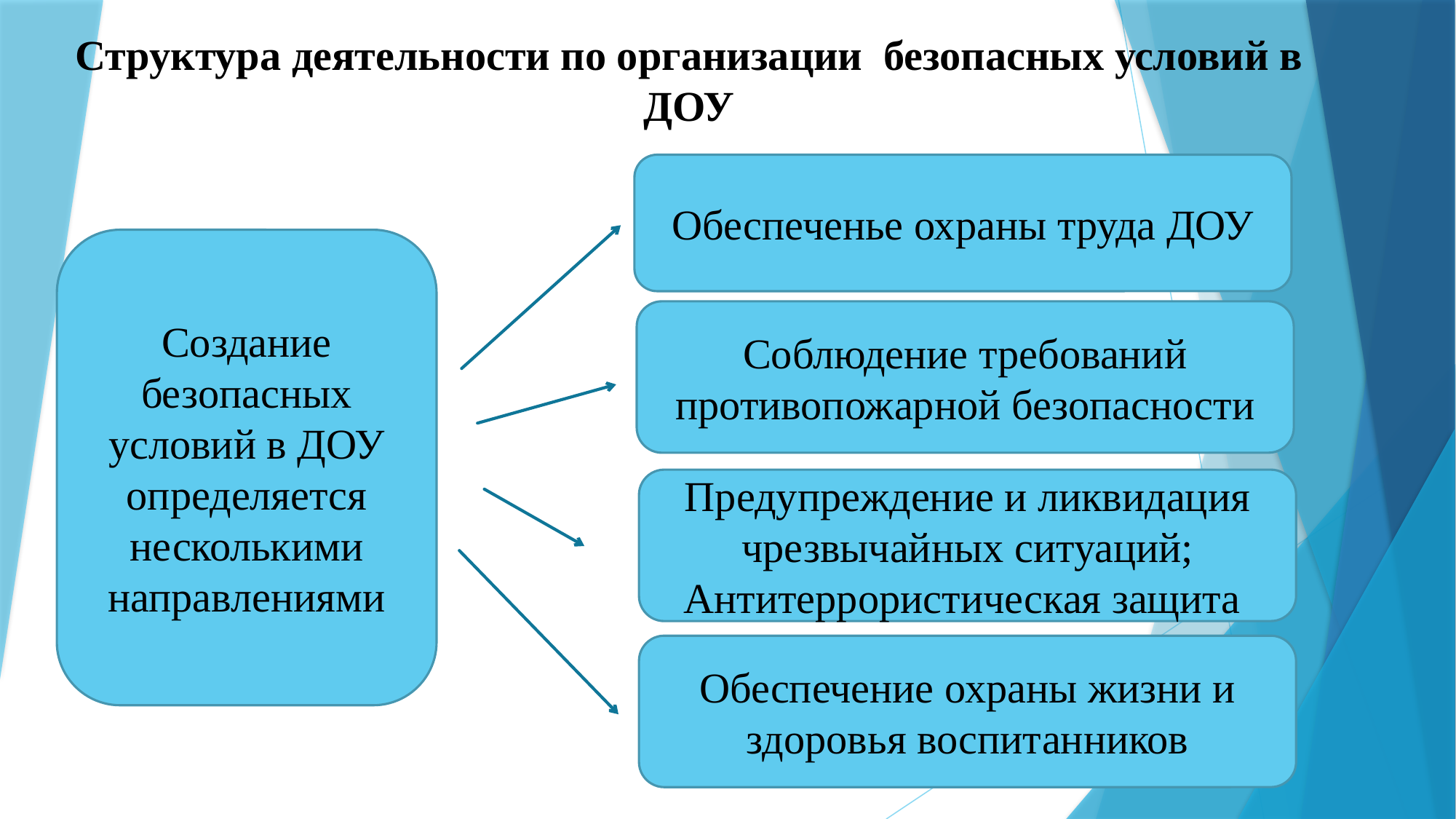

Структура деятельности по организации  безопасных условий в ДОУ
Обеспеченье охраны труда ДОУ
Создание безопасных условий в ДОУ определяется несколькими направлениями
Соблюдение требований противопожарной безопасности
Предупреждение и ликвидация чрезвычайных ситуаций; Антитеррористическая защита
Обеспечение охраны жизни и здоровья воспитанников